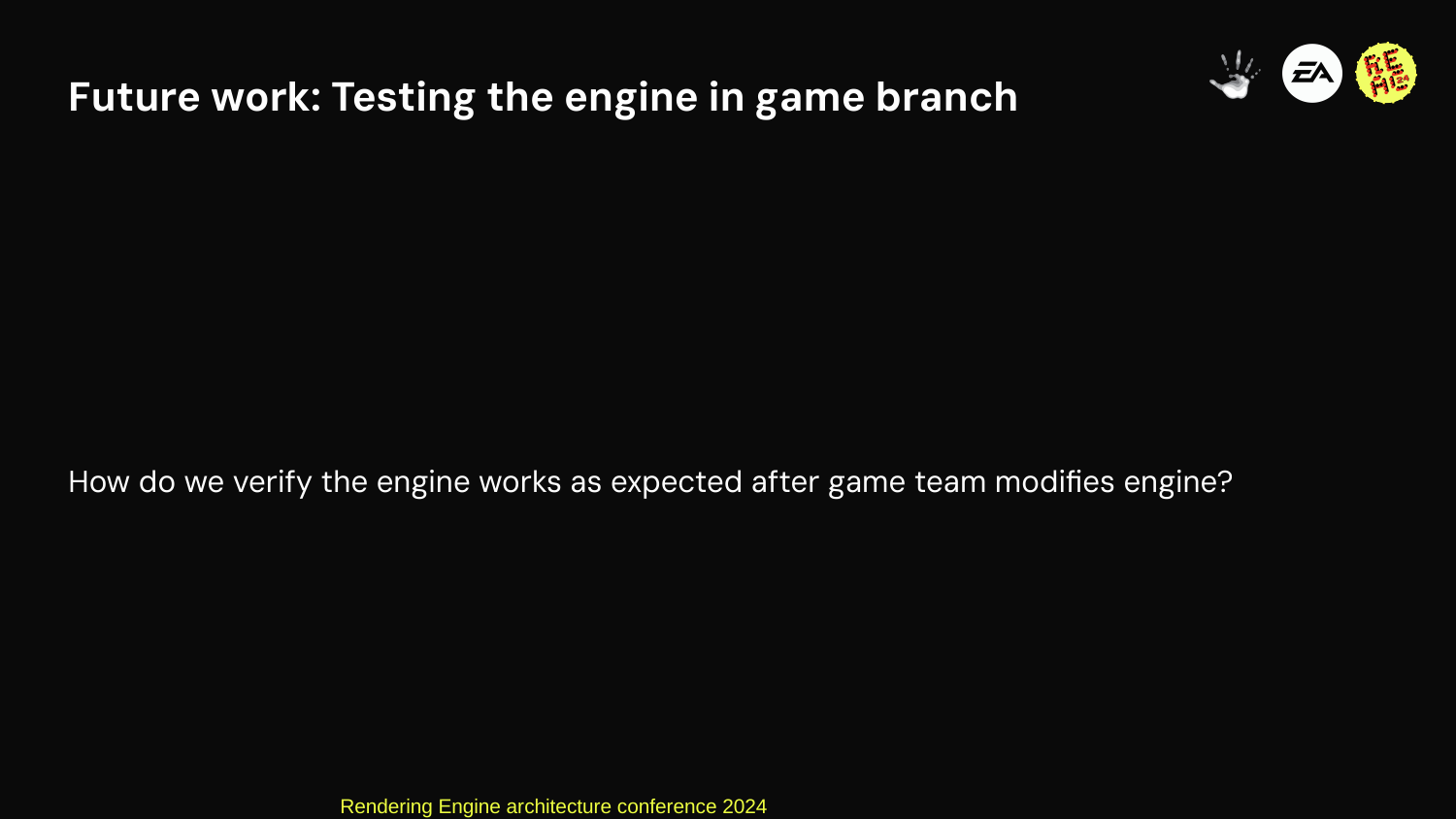

# Future work: Testing the engine in game branch
How do we verify the engine works as expected after game team modifies engine?